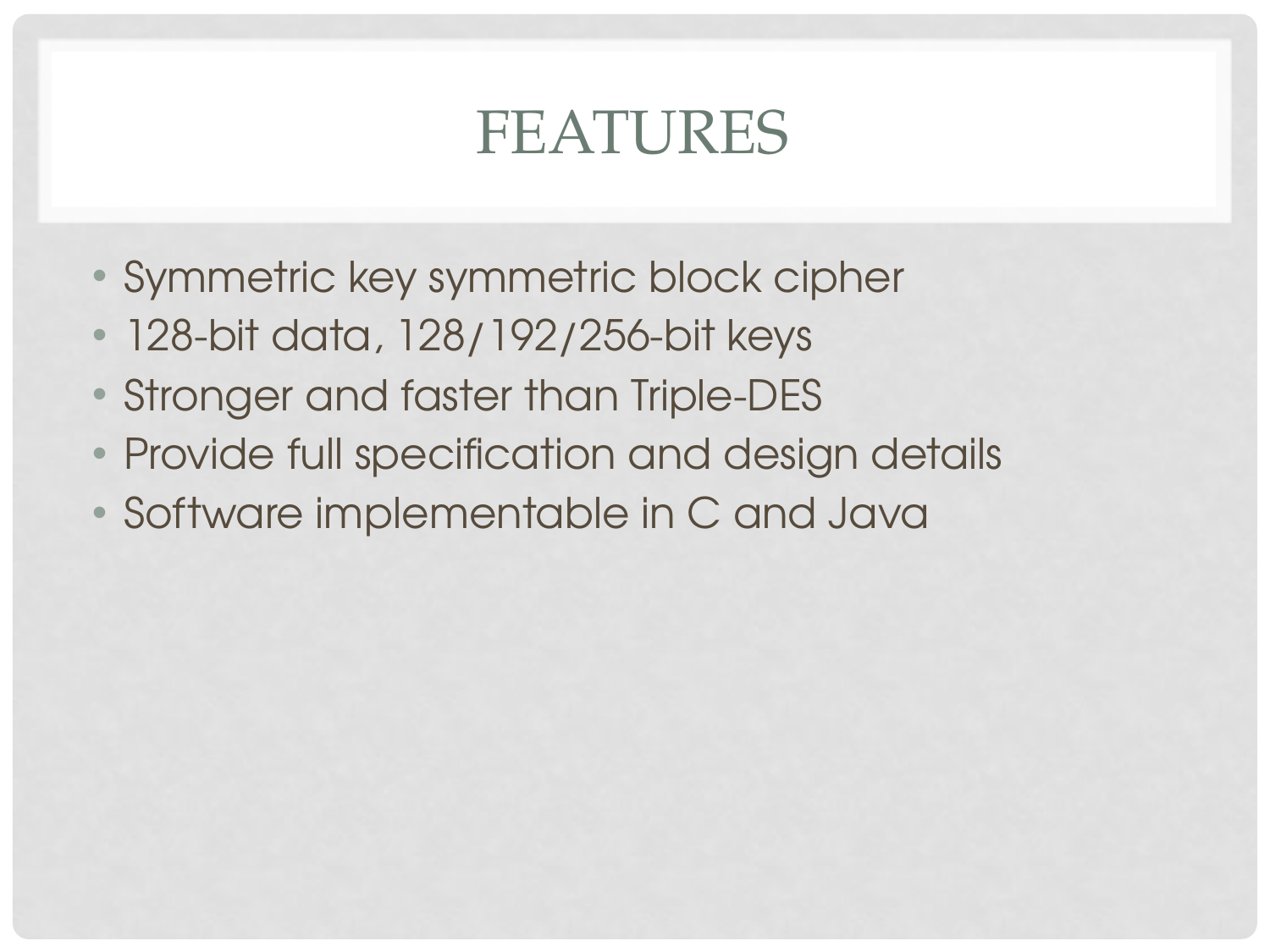

# features
Symmetric key symmetric block cipher
128-bit data, 128/192/256-bit keys
Stronger and faster than Triple-DES
Provide full specification and design details
Software implementable in C and Java